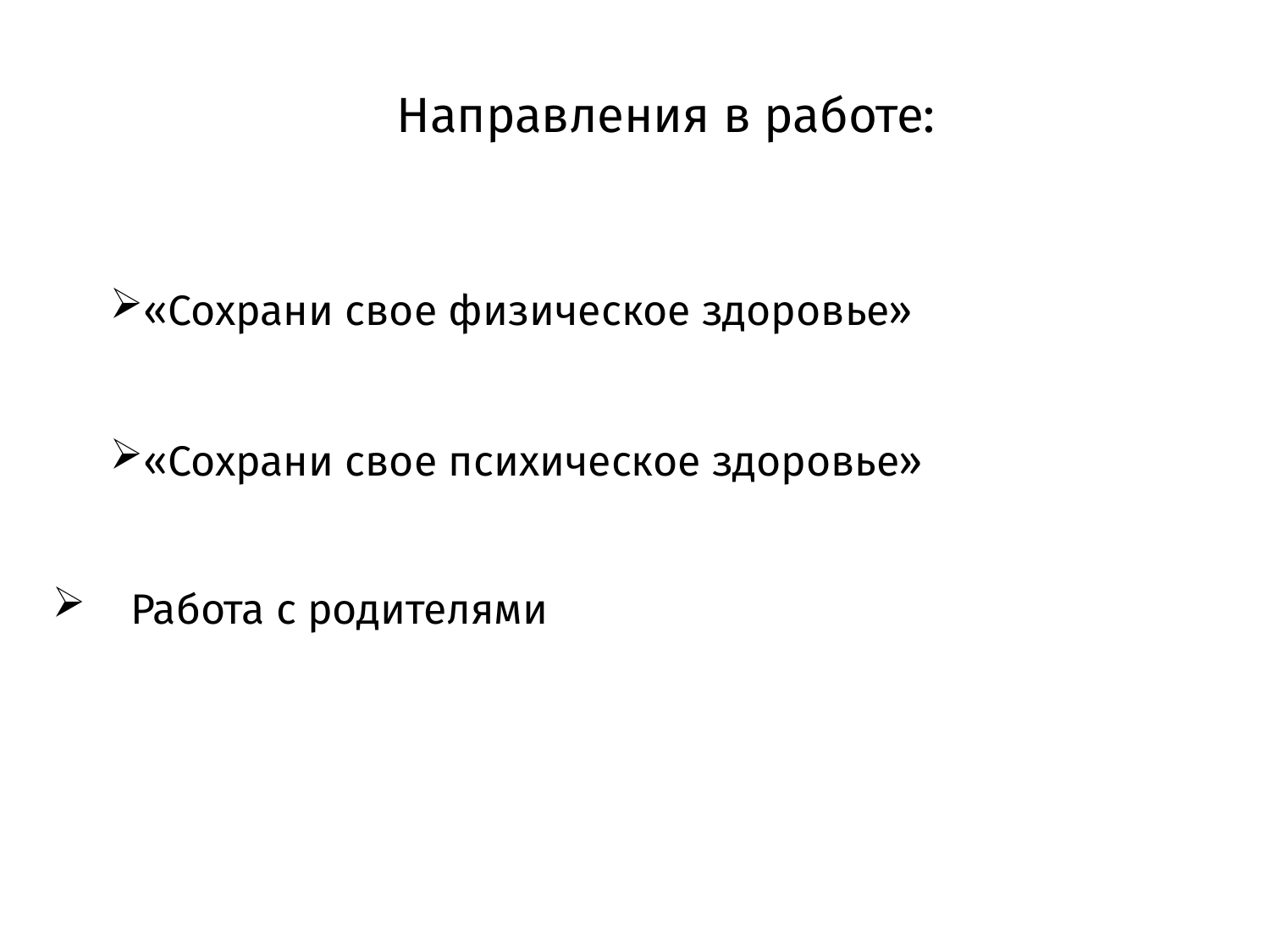

Направления в работе:
«Сохрани свое физическое здоровье»

«Сохрани свое психическое здоровье»
    Работа с родителями